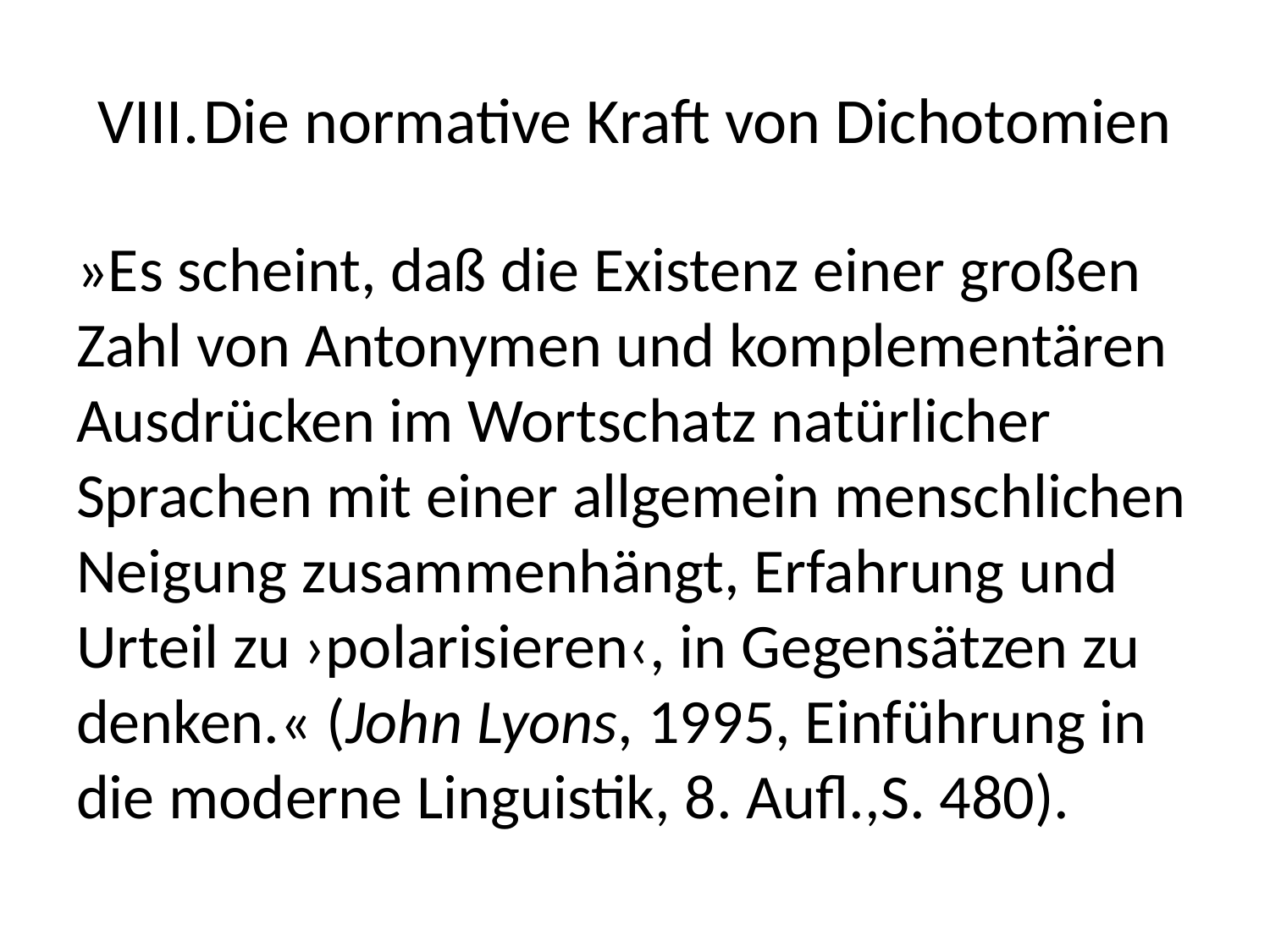

# VIII.	Die normative Kraft von Dichotomien
»Es scheint, daß die Existenz einer großen Zahl von Antonymen und komplementären Ausdrücken im Wortschatz natürlicher Sprachen mit einer allgemein menschlichen Neigung zusammenhängt, Erfahrung und Urteil zu ›polarisieren‹, in Gegensätzen zu denken.« (John Lyons, 1995, Einführung in die moderne Linguistik, 8. Aufl.,S. 480).